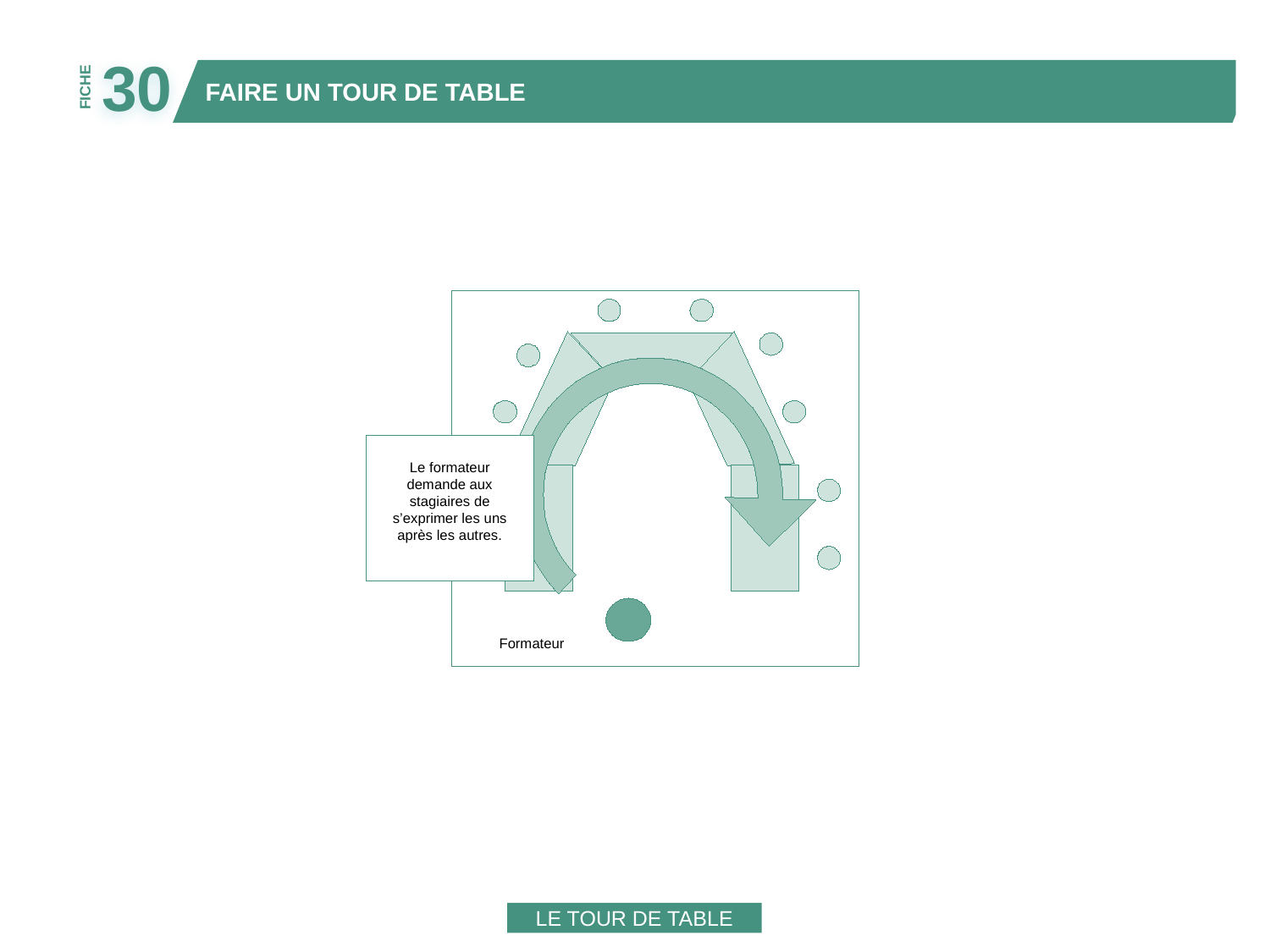

30

FAIRE UN TOUR DE TABLE
FICHE

Le formateur
demande aux
stagiaires de
s’exprimer les uns
après les autres.

Formateur
LE TOUR DE TABLE